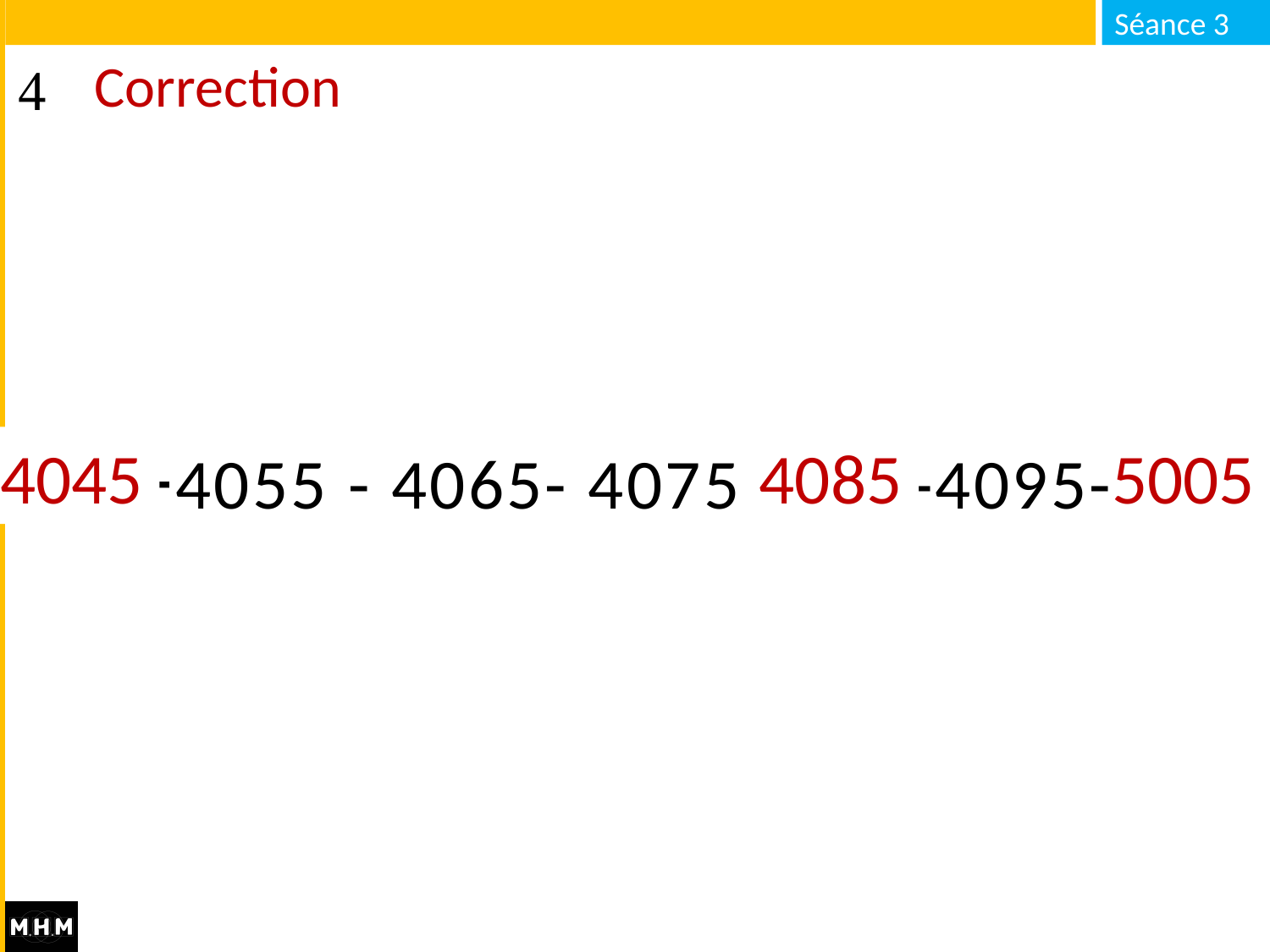

# Correction
… -4055 - 4065- 4075 -  …  -4095- …
4045
4085
5005